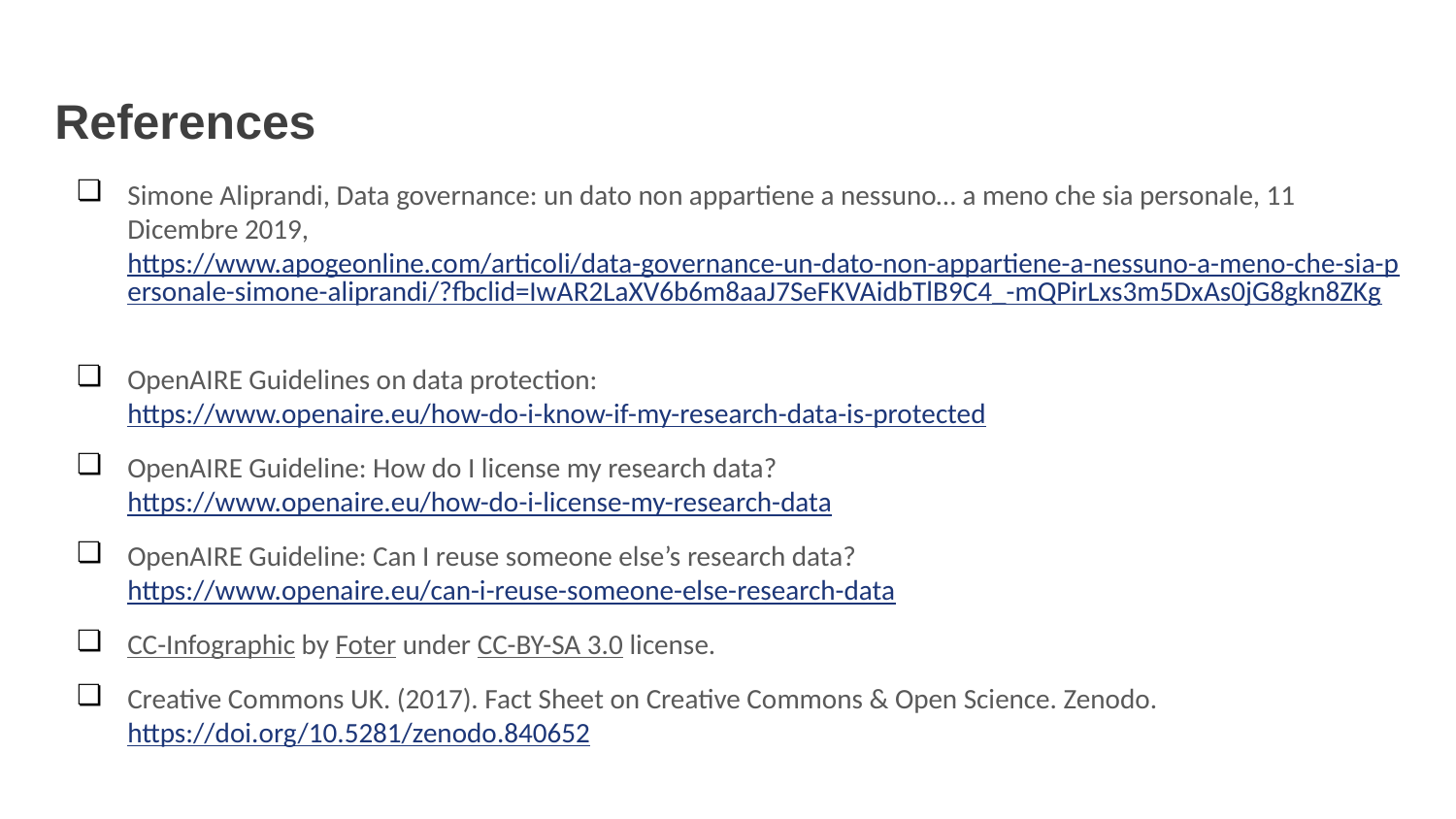

# References
Simone Aliprandi, Data governance: un dato non appartiene a nessuno… a meno che sia personale, 11 Dicembre 2019, https://www.apogeonline.com/articoli/data-governance-un-dato-non-appartiene-a-nessuno-a-meno-che-sia-personale-simone-aliprandi/?fbclid=IwAR2LaXV6b6m8aaJ7SeFKVAidbTlB9C4_-mQPirLxs3m5DxAs0jG8gkn8ZKg
OpenAIRE Guidelines on data protection: https://www.openaire.eu/how-do-i-know-if-my-research-data-is-protected
OpenAIRE Guideline: How do I license my research data? https://www.openaire.eu/how-do-i-license-my-research-data
OpenAIRE Guideline: Can I reuse someone else’s research data? https://www.openaire.eu/can-i-reuse-someone-else-research-data
CC-Infographic by Foter under CC-BY-SA 3.0 license.
Creative Commons UK. (2017). Fact Sheet on Creative Commons & Open Science. Zenodo. https://doi.org/10.5281/zenodo.840652